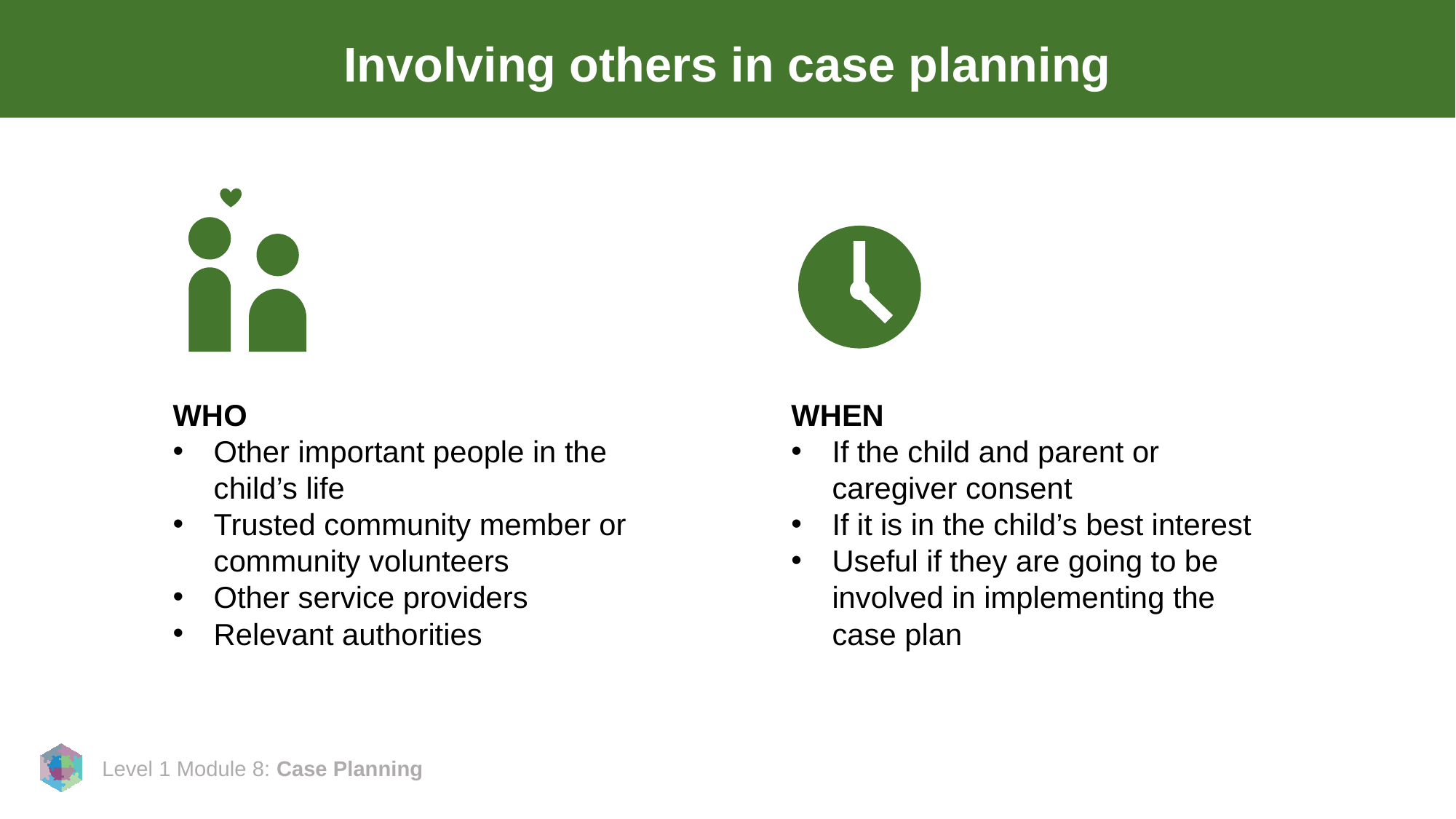

# Involving others in case planning

WHO
Other important people in the child’s life
Trusted community member or community volunteers
Other service providers
Relevant authorities
WHEN
If the child and parent or caregiver consent
If it is in the child’s best interest
Useful if they are going to be involved in implementing the case plan